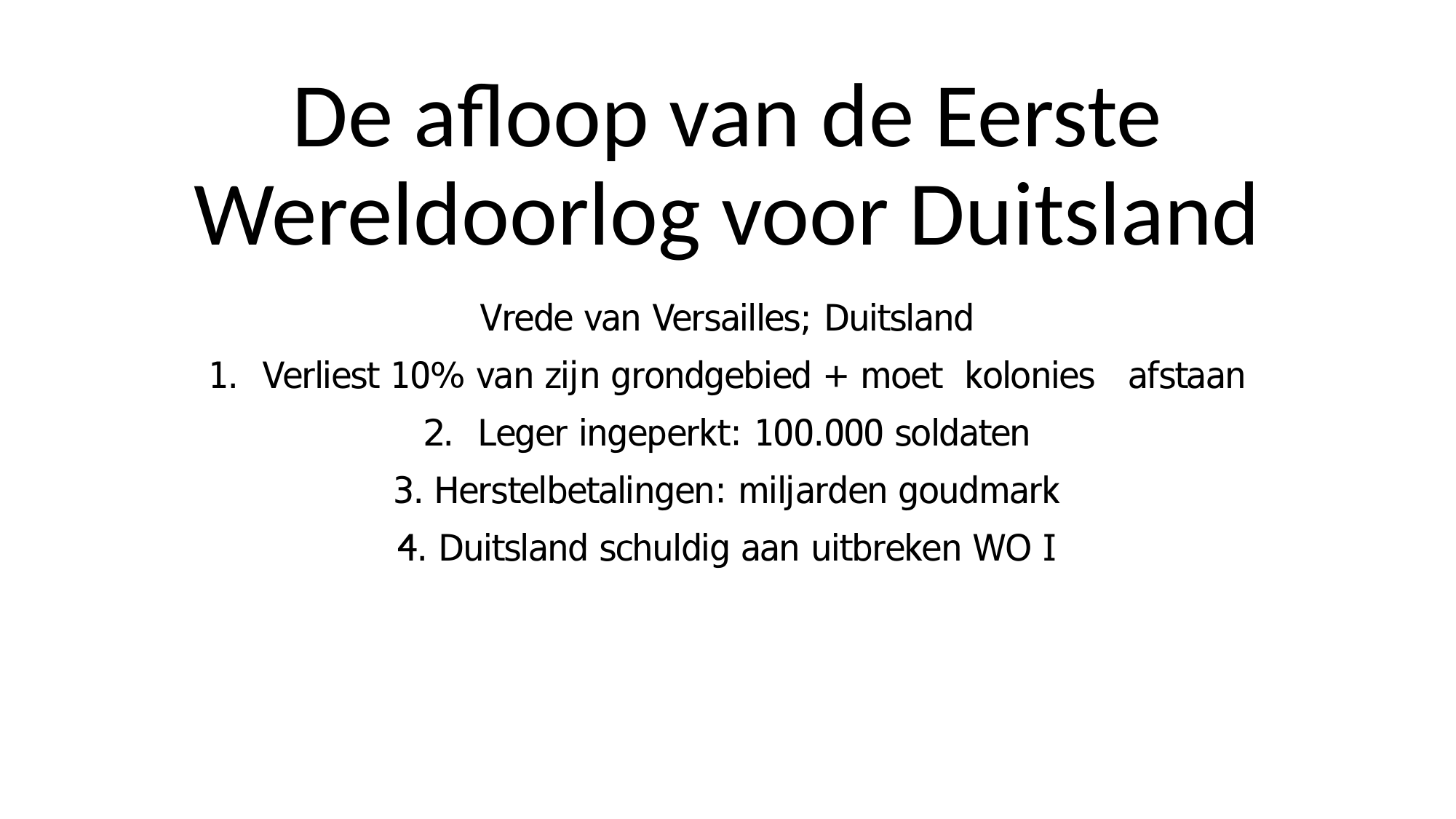

# De afloop van de Eerste Wereldoorlog voor Duitsland
Vrede van Versailles; Duitsland
Verliest 10% van zijn grondgebied + moet  kolonies   afstaan
Leger ingeperkt: 100.000 soldaten
Herstelbetalingen: miljarden goudmark
Duitsland schuldig aan uitbreken WO I